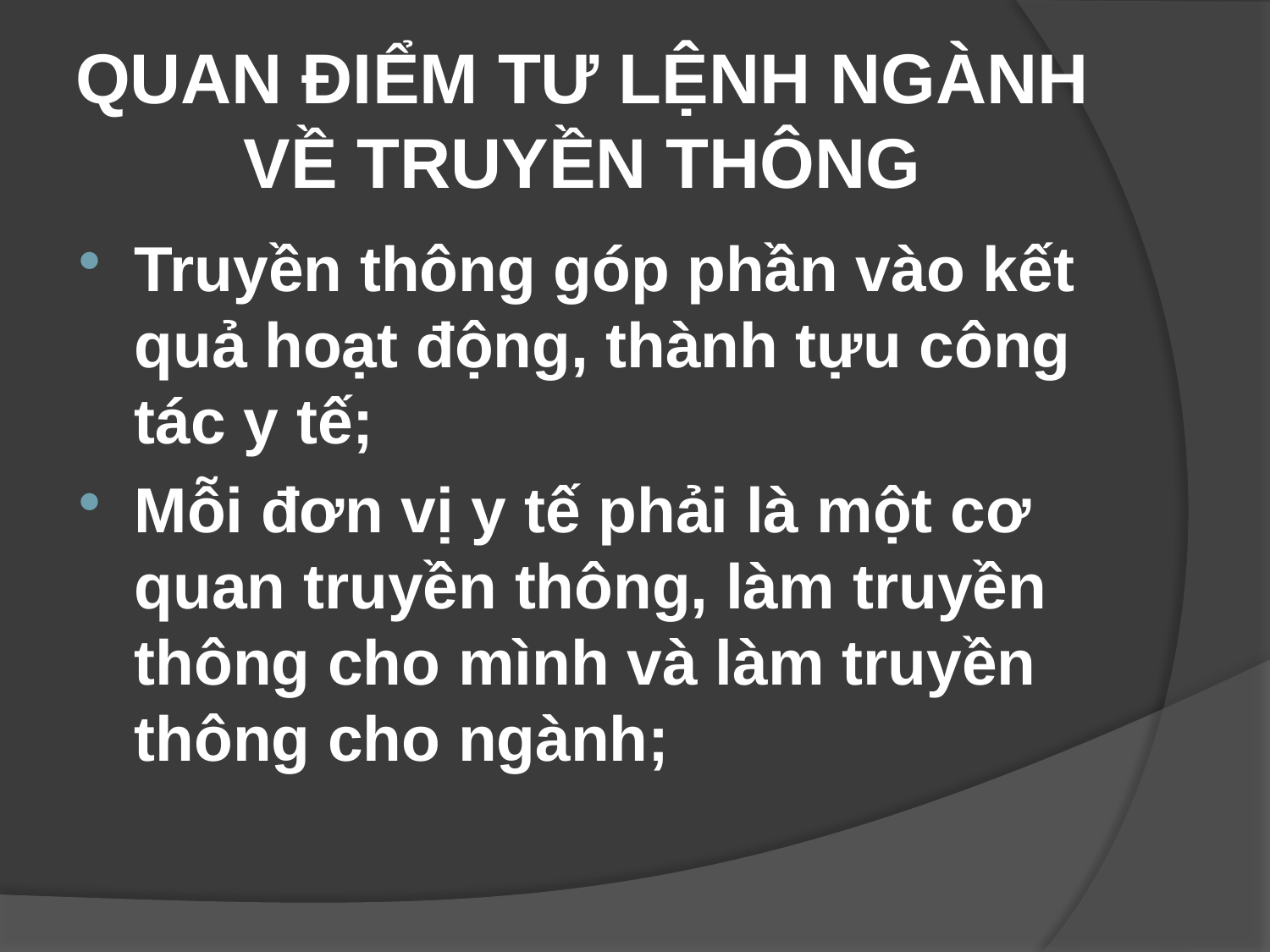

# QUAN ĐIỂM TƯ LỆNH NGÀNH VỀ TRUYỀN THÔNG
Truyền thông góp phần vào kết quả hoạt động, thành tựu công tác y tế;
Mỗi đơn vị y tế phải là một cơ quan truyền thông, làm truyền thông cho mình và làm truyền thông cho ngành;